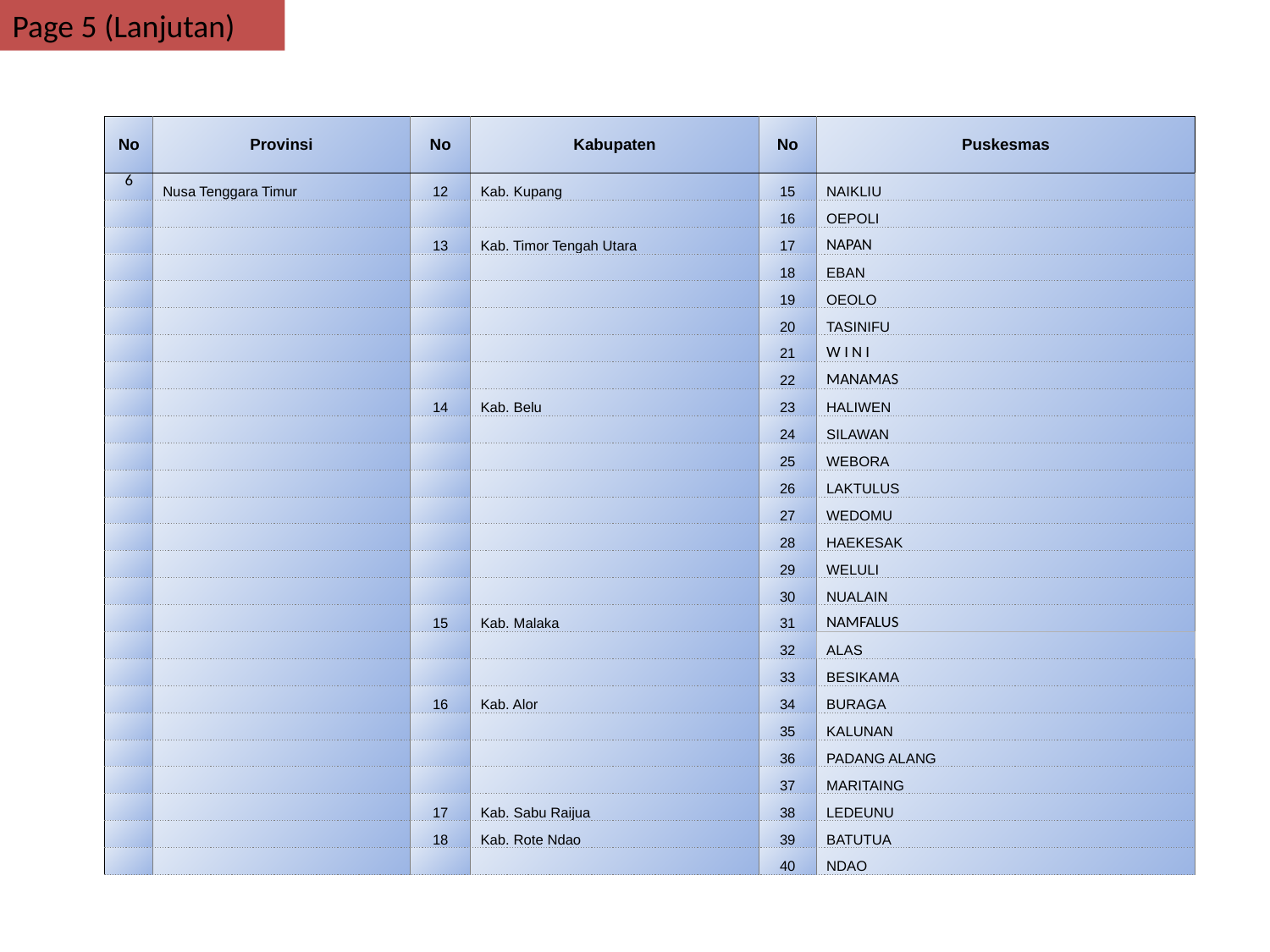

Page 5 (Lanjutan)
| No | Provinsi | No | Kabupaten | No | Puskesmas |
| --- | --- | --- | --- | --- | --- |
| 6 | Nusa Tenggara Timur | 12 | Kab. Kupang | 15 | NAIKLIU |
|  |  |  |  | 16 | OEPOLI |
|  |  | 13 | Kab. Timor Tengah Utara | 17 | NAPAN |
|  |  |  |  | 18 | EBAN |
|  |  |  |  | 19 | OEOLO |
|  |  |  |  | 20 | TASINIFU |
|  |  |  |  | 21 | W I N I |
|  |  |  |  | 22 | MANAMAS |
|  |  | 14 | Kab. Belu | 23 | HALIWEN |
|  |  |  |  | 24 | SILAWAN |
|  |  |  |  | 25 | WEBORA |
|  |  |  |  | 26 | LAKTULUS |
|  |  |  |  | 27 | WEDOMU |
|  |  |  |  | 28 | HAEKESAK |
|  |  |  |  | 29 | WELULI |
|  |  |  |  | 30 | NUALAIN |
|  |  | 15 | Kab. Malaka | 31 | NAMFALUS |
|  |  |  |  | 32 | ALAS |
|  |  |  |  | 33 | BESIKAMA |
|  |  | 16 | Kab. Alor | 34 | BURAGA |
|  |  |  |  | 35 | KALUNAN |
|  |  |  |  | 36 | PADANG ALANG |
|  |  |  |  | 37 | MARITAING |
|  |  | 17 | Kab. Sabu Raijua | 38 | LEDEUNU |
|  |  | 18 | Kab. Rote Ndao | 39 | BATUTUA |
|  |  |  |  | 40 | NDAO |